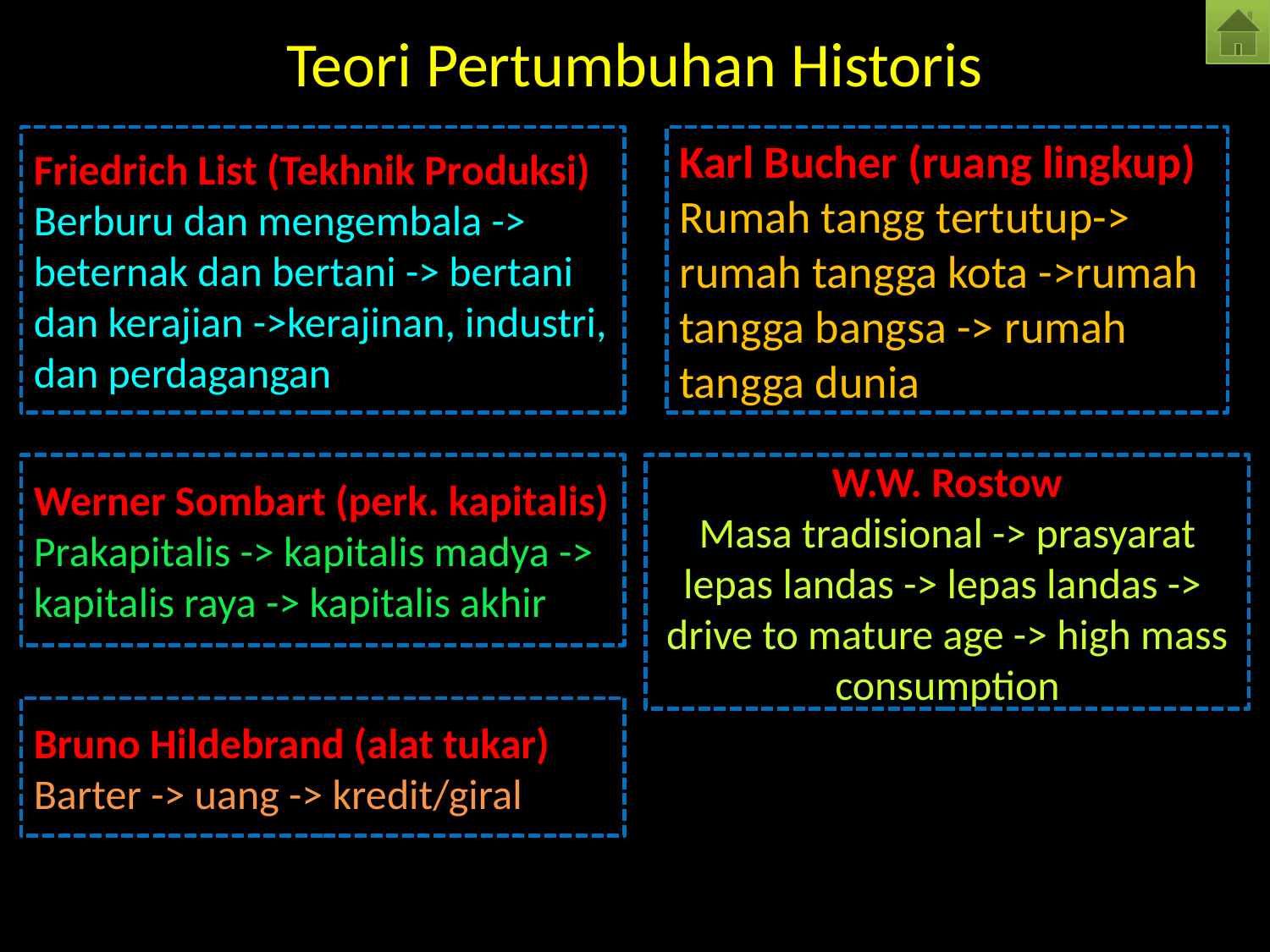

# Teori Pertumbuhan Historis
Friedrich List (Tekhnik Produksi)
Berburu dan mengembala -> beternak dan bertani -> bertani dan kerajian ->kerajinan, industri, dan perdagangan
Karl Bucher (ruang lingkup)
Rumah tangg tertutup-> rumah tangga kota ->rumah tangga bangsa -> rumah tangga dunia
Werner Sombart (perk. kapitalis)
Prakapitalis -> kapitalis madya -> kapitalis raya -> kapitalis akhir
W.W. Rostow
Masa tradisional -> prasyarat lepas landas -> lepas landas ->  drive to mature age -> high mass consumption
Bruno Hildebrand (alat tukar)
Barter -> uang -> kredit/giral